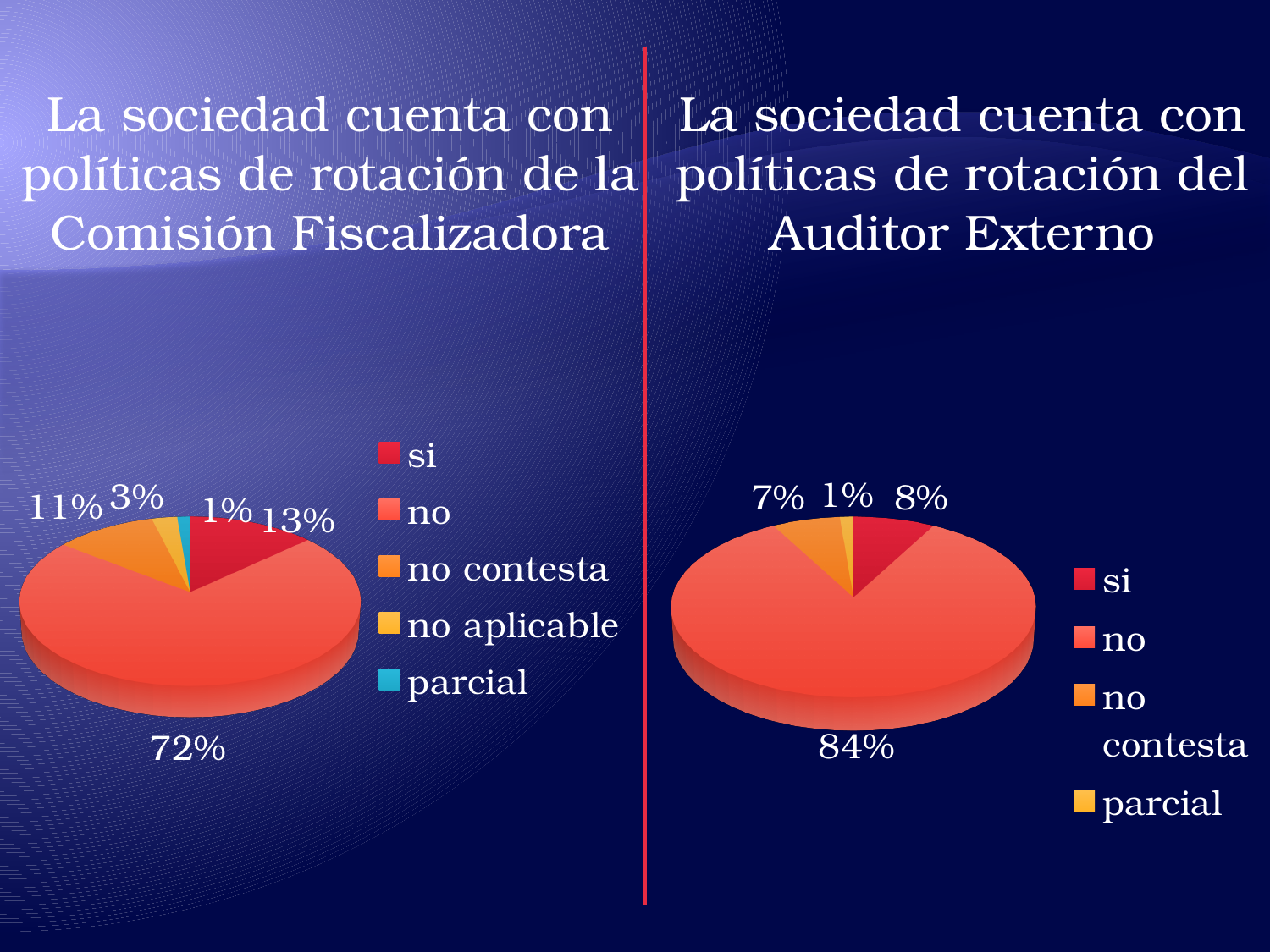

La sociedad cuenta con políticas de rotación de la Comisión Fiscalizadora
La sociedad cuenta con políticas de rotación del Auditor Externo

[unsupported chart]

[unsupported chart]